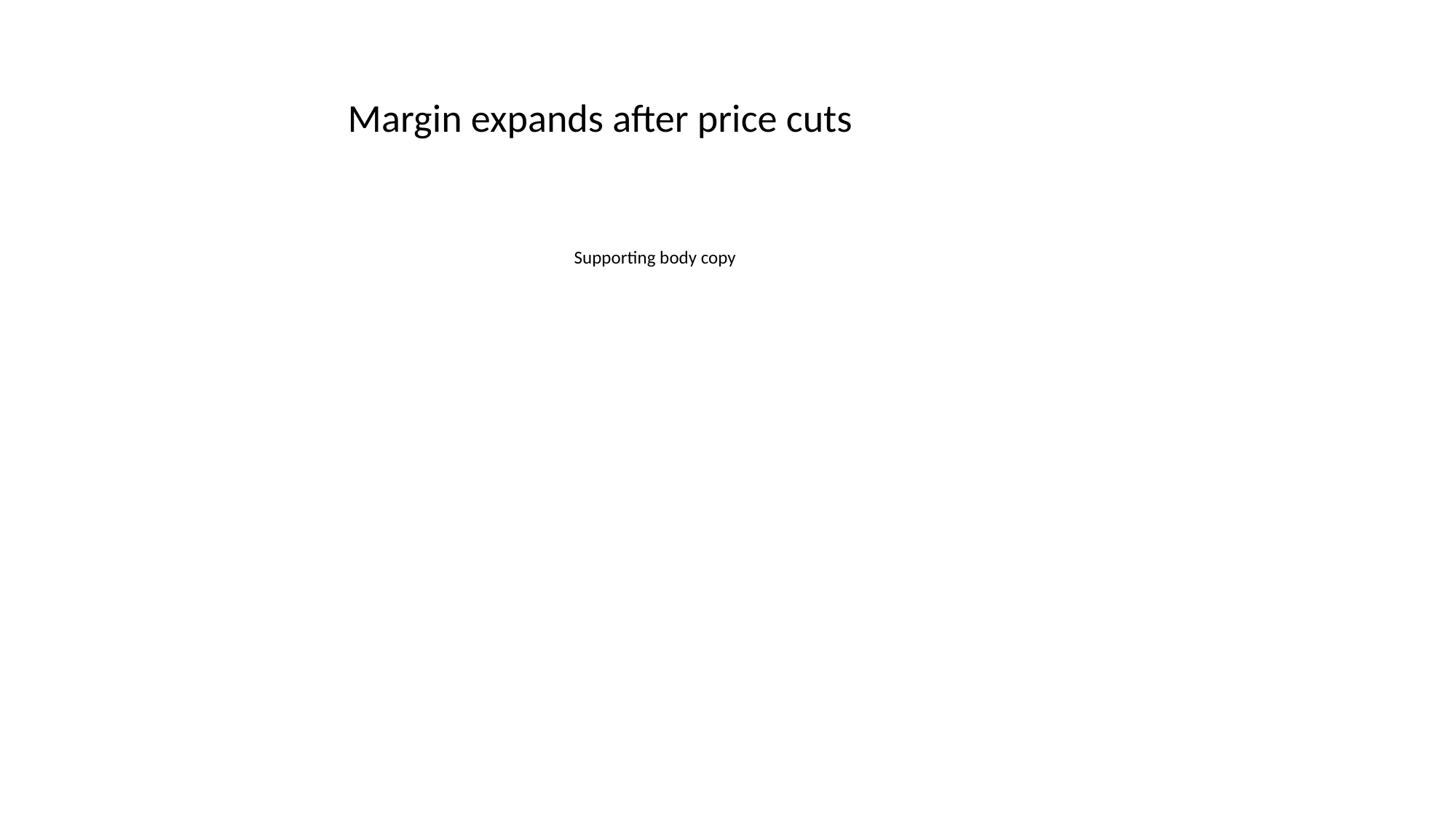

Margin expands after price cuts
Supporting body copy